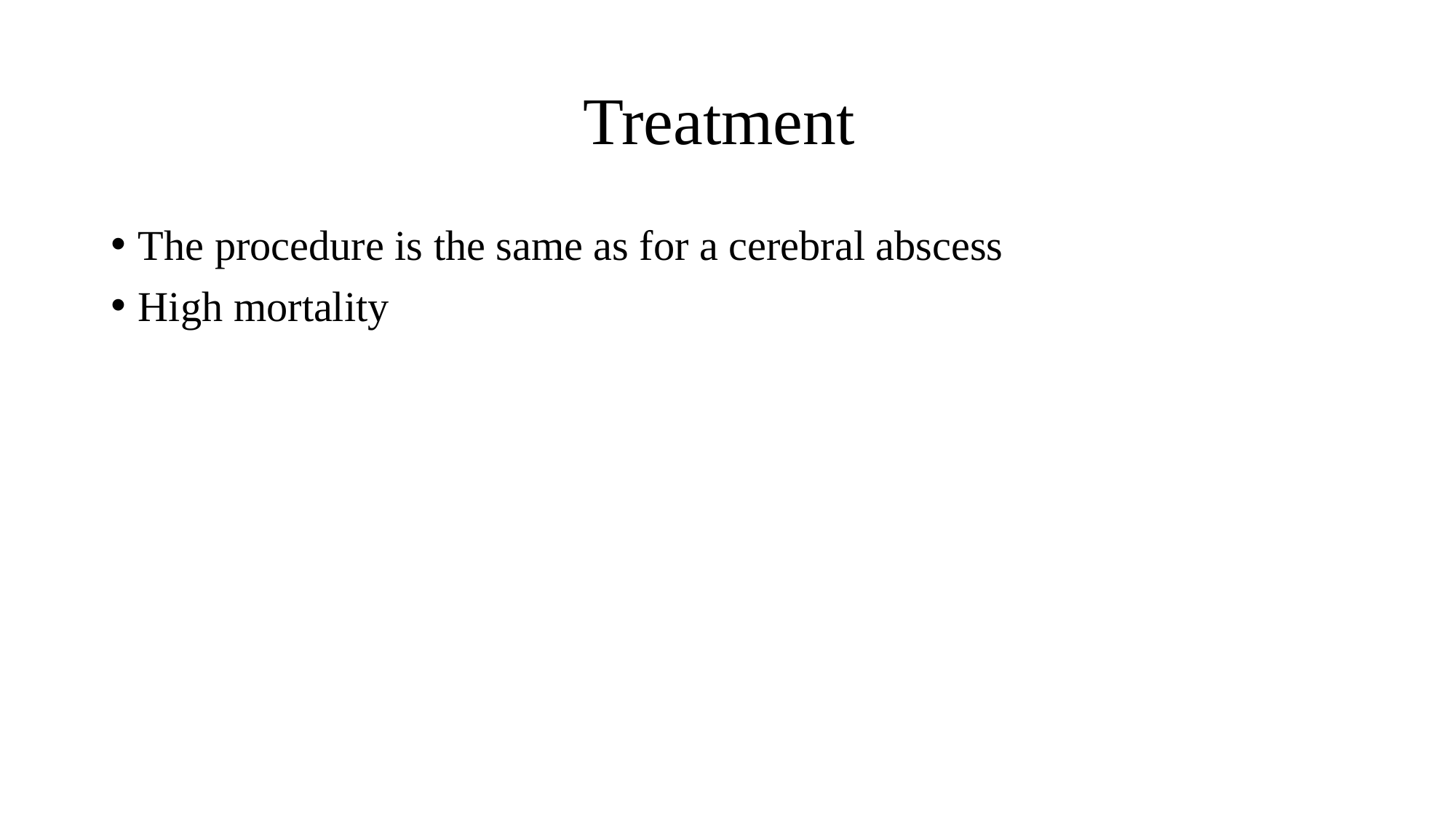

# Treatment
The procedure is the same as for a cerebral abscess
High mortality